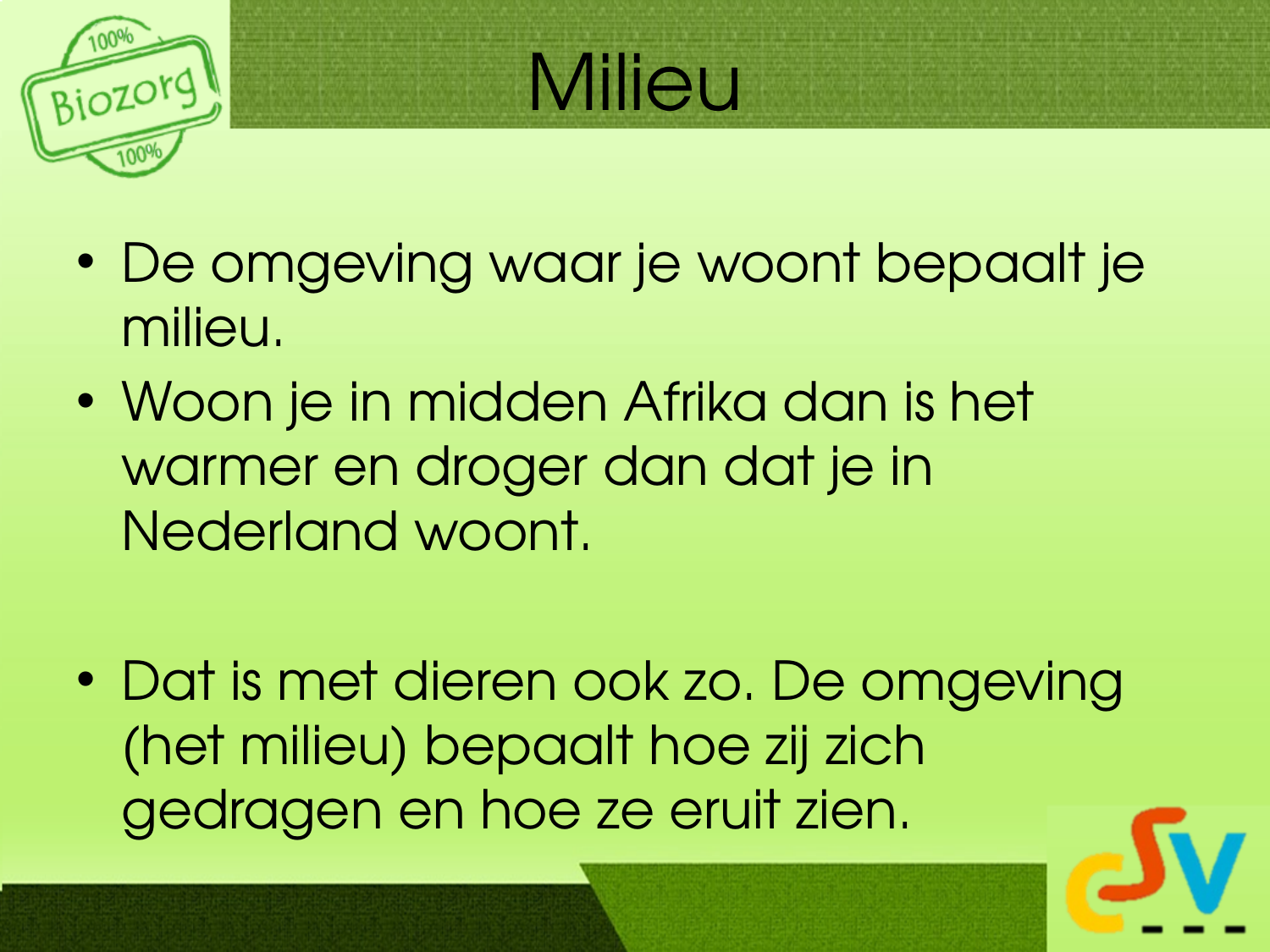

# Milieu
De omgeving waar je woont bepaalt je milieu.
Woon je in midden Afrika dan is het warmer en droger dan dat je in Nederland woont.

Dat is met dieren ook zo. De omgeving (het milieu) bepaalt hoe zij zich gedragen en hoe ze eruit zien.